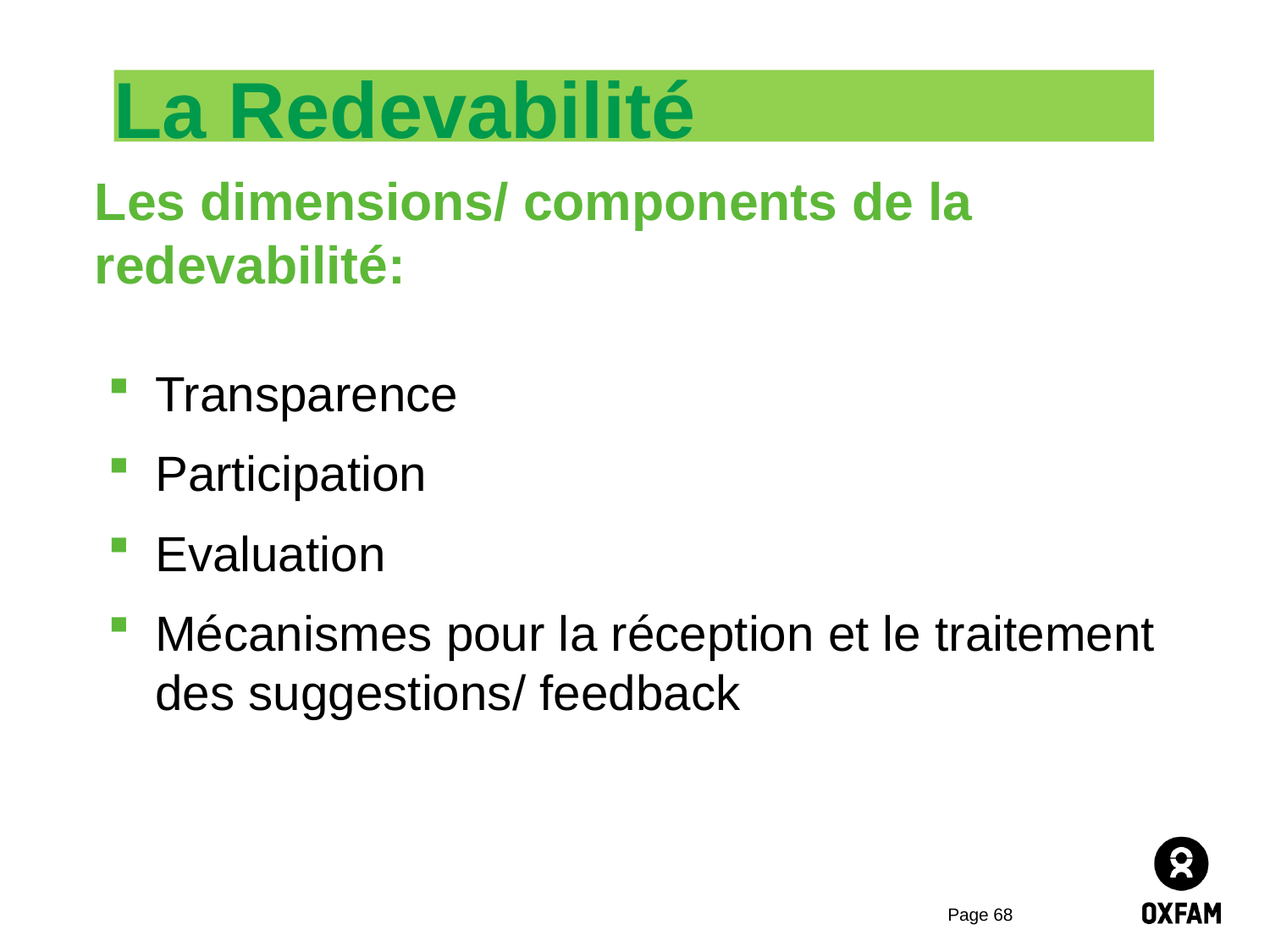

La Redevabilité
Les dimensions/ components de la redevabilité:
Transparence
Participation
Evaluation
Mécanismes pour la réception et le traitement des suggestions/ feedback

Page 68